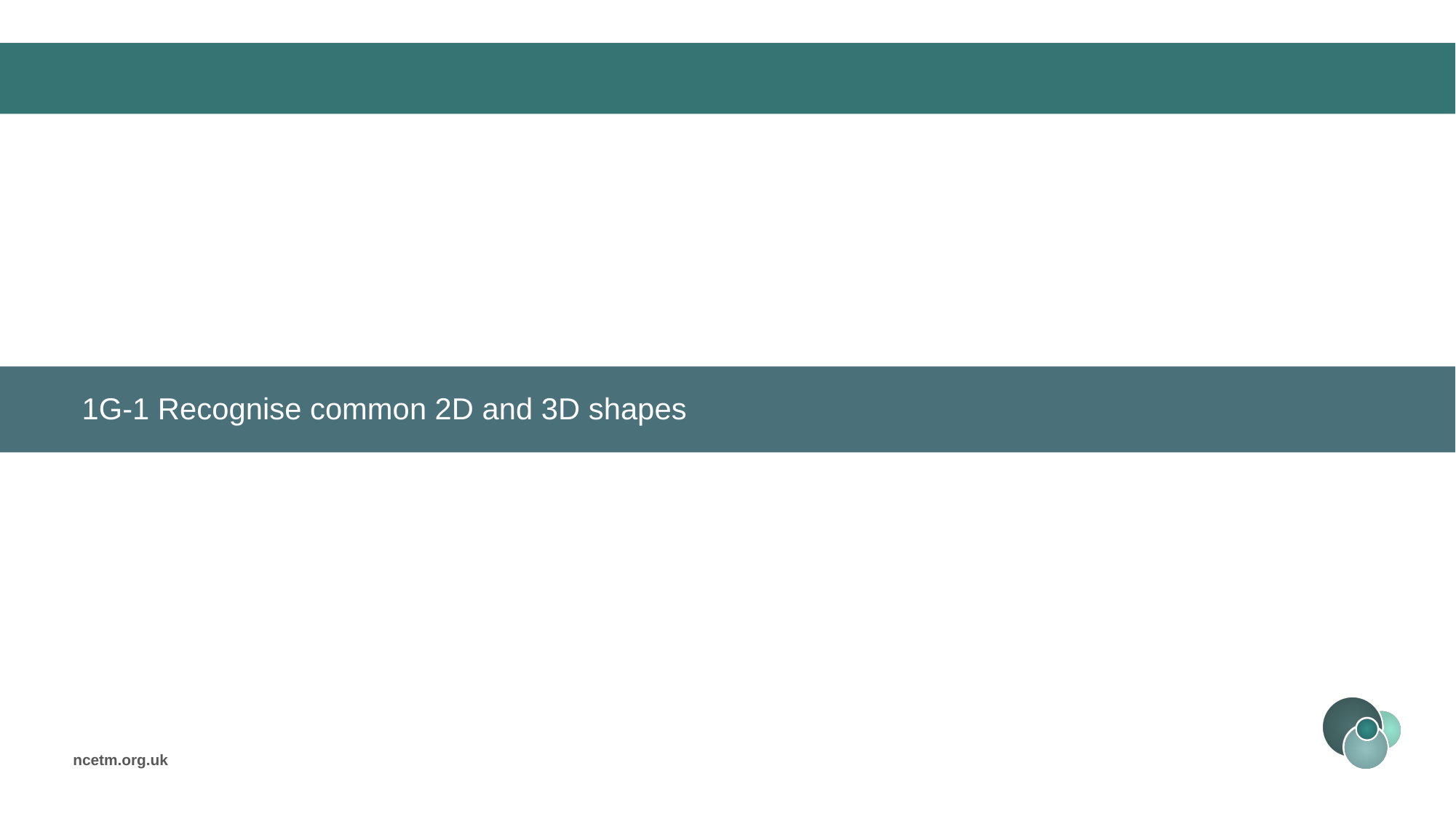

1G-1 Recognise common 2D and 3D shapes